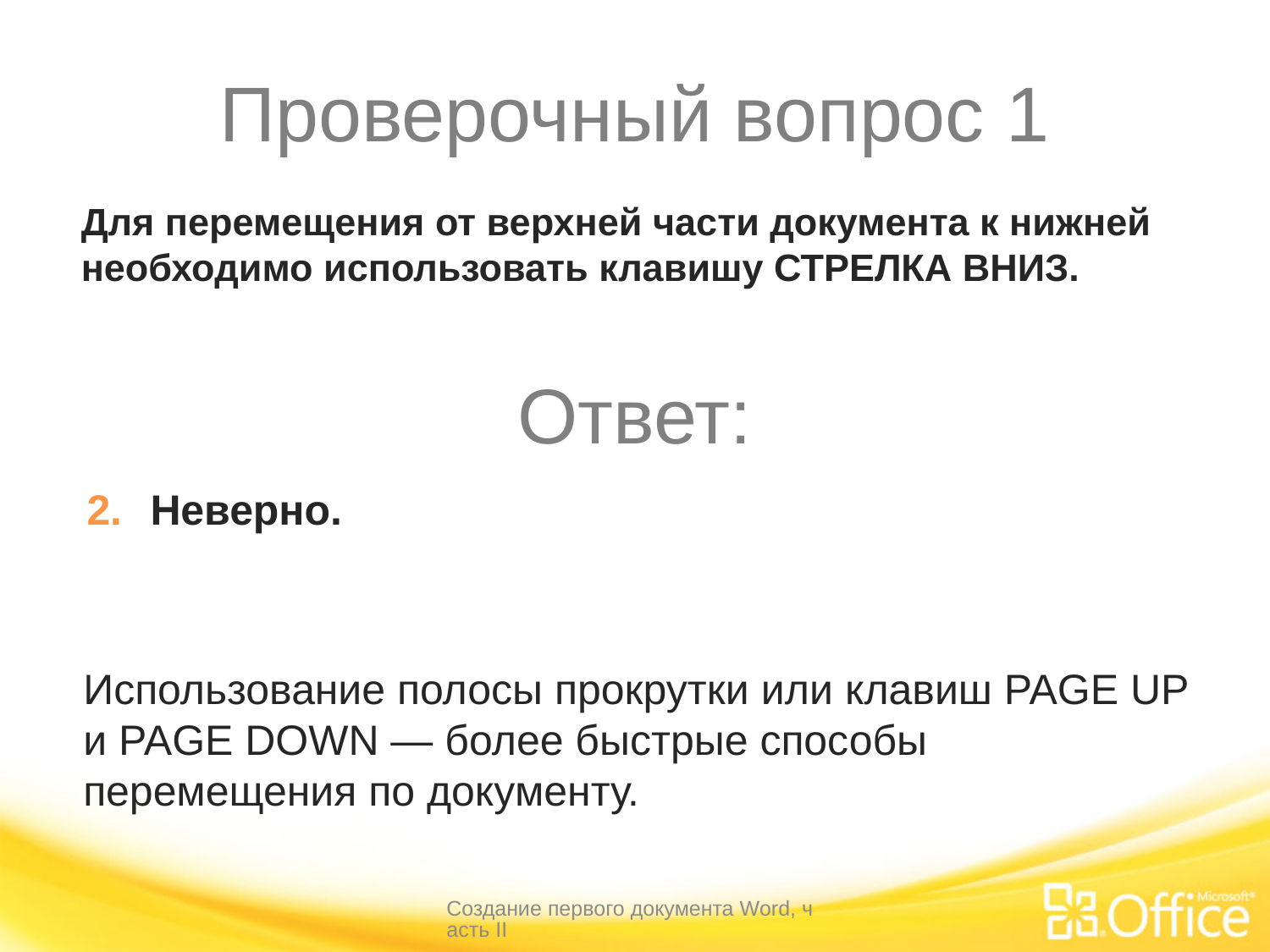

# Проверочный вопрос 1
Для перемещения от верхней части документа к нижней необходимо использовать клавишу СТРЕЛКА ВНИЗ.
Ответ:
Неверно.
Использование полосы прокрутки или клавиш PAGE UP и PAGE DOWN — более быстрые способы перемещения по документу.
Создание первого документа Word, часть II